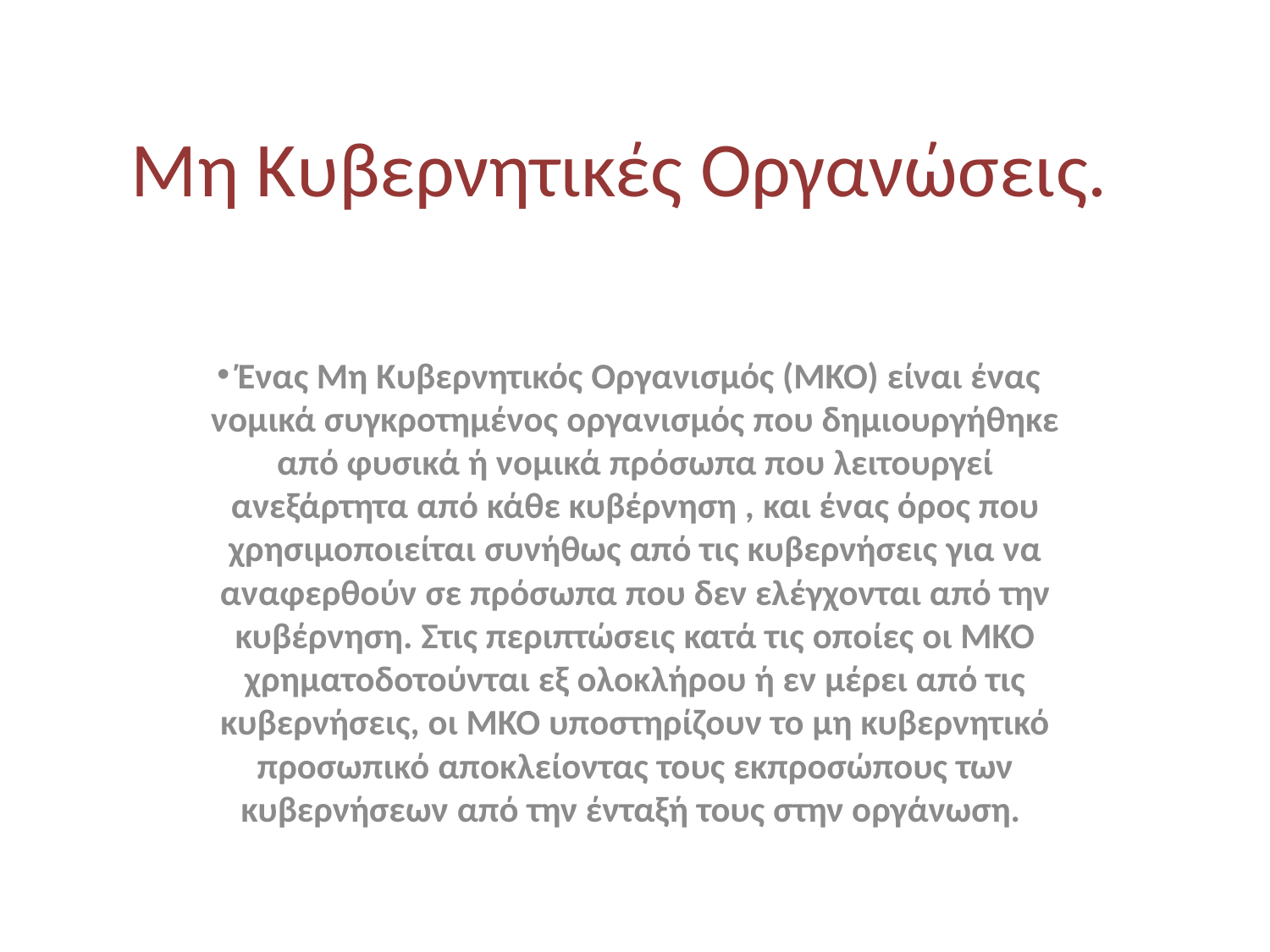

# Μη Κυβερνητικές Οργανώσεις.
Ένας Μη Κυβερνητικός Οργανισμός (ΜΚΟ) είναι ένας νομικά συγκροτημένος οργανισμός που δημιουργήθηκε από φυσικά ή νομικά πρόσωπα που λειτουργεί ανεξάρτητα από κάθε κυβέρνηση , και ένας όρος που χρησιμοποιείται συνήθως από τις κυβερνήσεις για να αναφερθούν σε πρόσωπα που δεν ελέγχονται από την κυβέρνηση. Στις περιπτώσεις κατά τις οποίες οι ΜΚΟ χρηματοδοτούνται εξ ολοκλήρου ή εν μέρει από τις κυβερνήσεις, οι ΜΚΟ υποστηρίζουν το μη κυβερνητικό προσωπικό αποκλείοντας τους εκπροσώπους των κυβερνήσεων από την ένταξή τους στην οργάνωση.